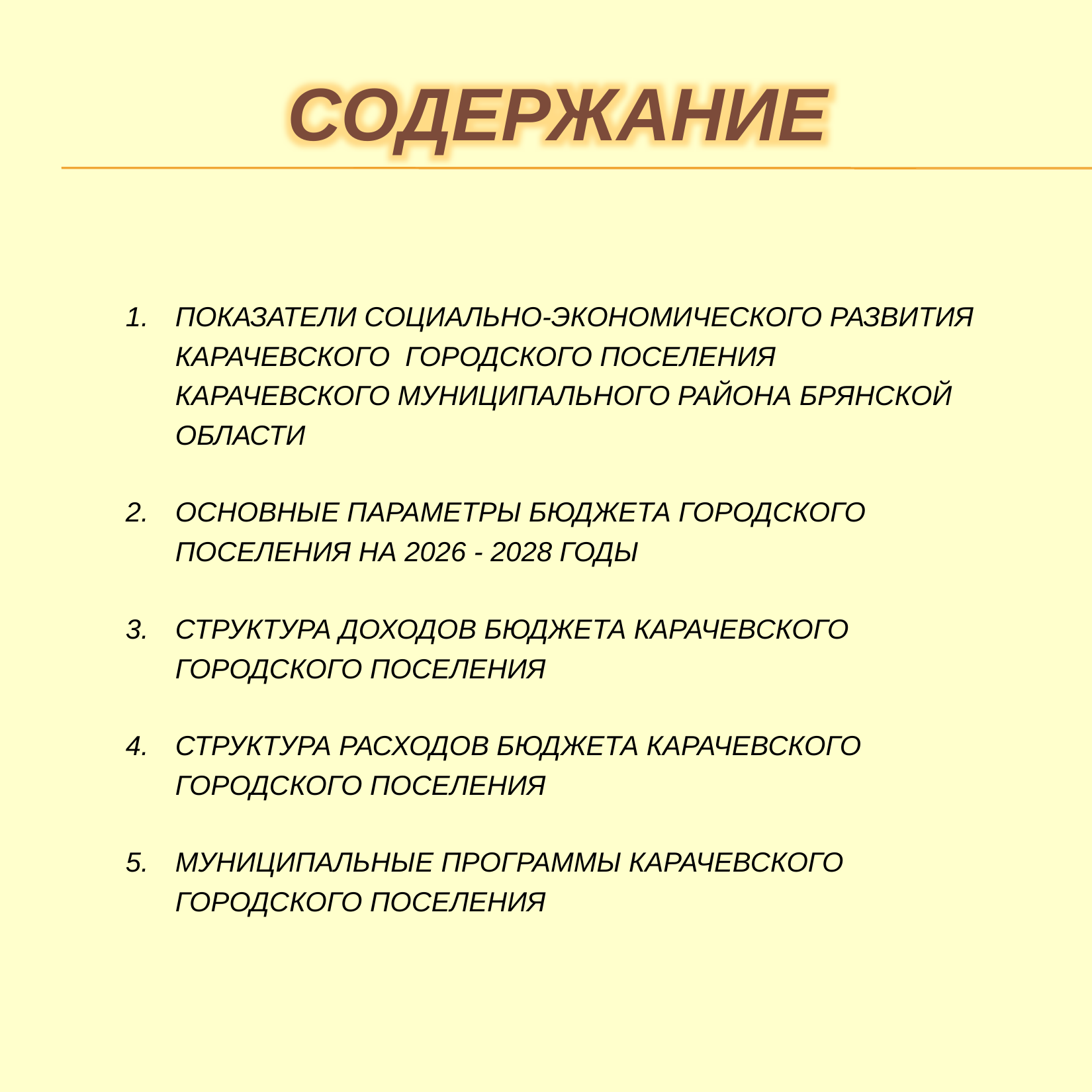

СОДЕРЖАНИЕ
ПОКАЗАТЕЛИ СОЦИАЛЬНО-ЭКОНОМИЧЕСКОГО РАЗВИТИЯ КАРАЧЕВСКОГО  ГОРОДСКОГО ПОСЕЛЕНИЯ КАРАЧЕВСКОГО МУНИЦИПАЛЬНОГО РАЙОНА БРЯНСКОЙ ОБЛАСТИ

ОСНОВНЫЕ ПАРАМЕТРЫ БЮДЖЕТА ГОРОДСКОГО ПОСЕЛЕНИЯ НА 2026 - 2028 ГОДЫ

СТРУКТУРА ДОХОДОВ БЮДЖЕТА КАРАЧЕВСКОГО ГОРОДСКОГО ПОСЕЛЕНИЯ

СТРУКТУРА РАСХОДОВ БЮДЖЕТА КАРАЧЕВСКОГО ГОРОДСКОГО ПОСЕЛЕНИЯ

МУНИЦИПАЛЬНЫЕ ПРОГРАММЫ КАРАЧЕВСКОГО ГОРОДСКОГО ПОСЕЛЕНИЯ